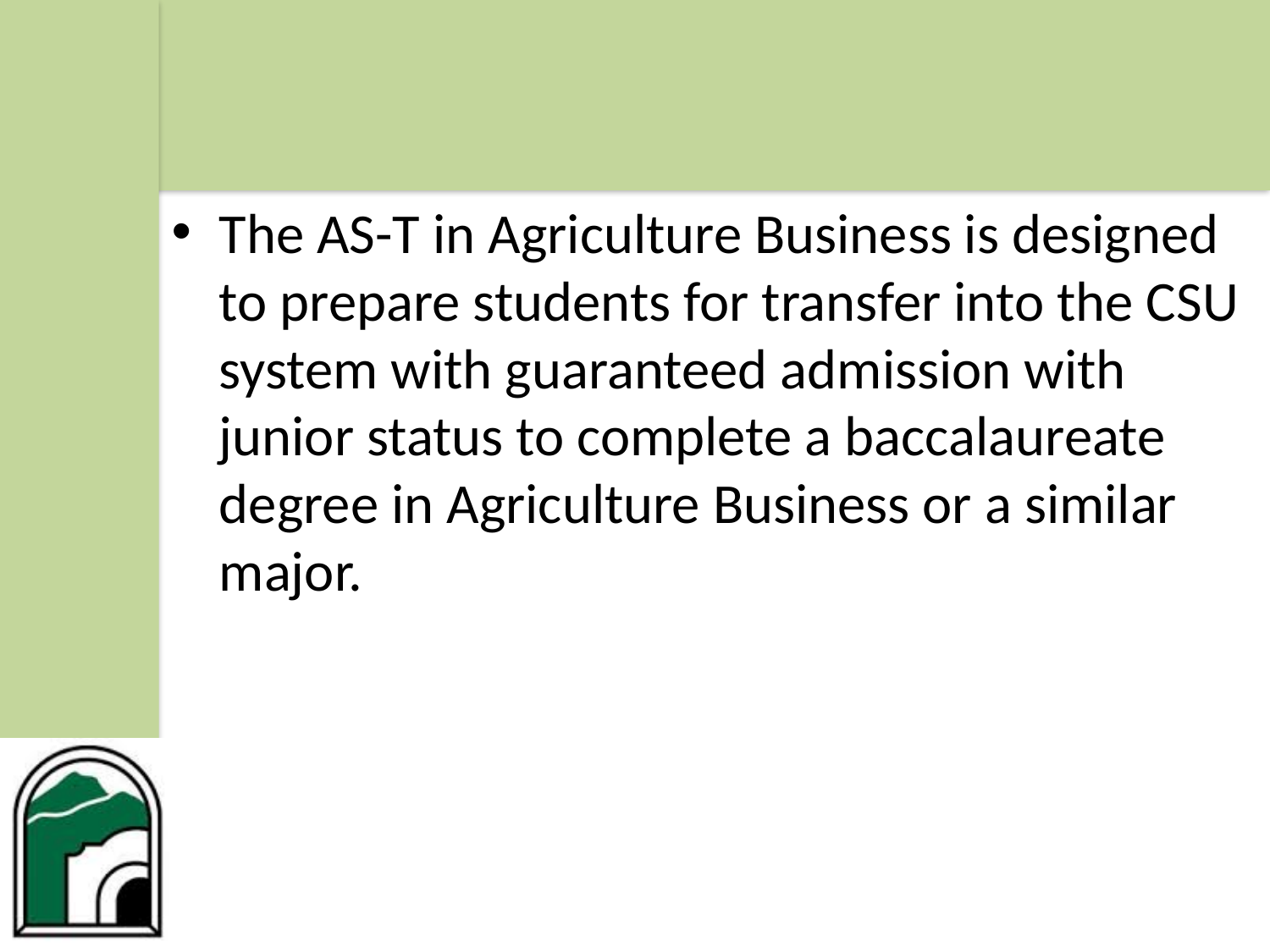

The AS-T in Agriculture Business is designed to prepare students for transfer into the CSU system with guaranteed admission with junior status to complete a baccalaureate degree in Agriculture Business or a similar major.